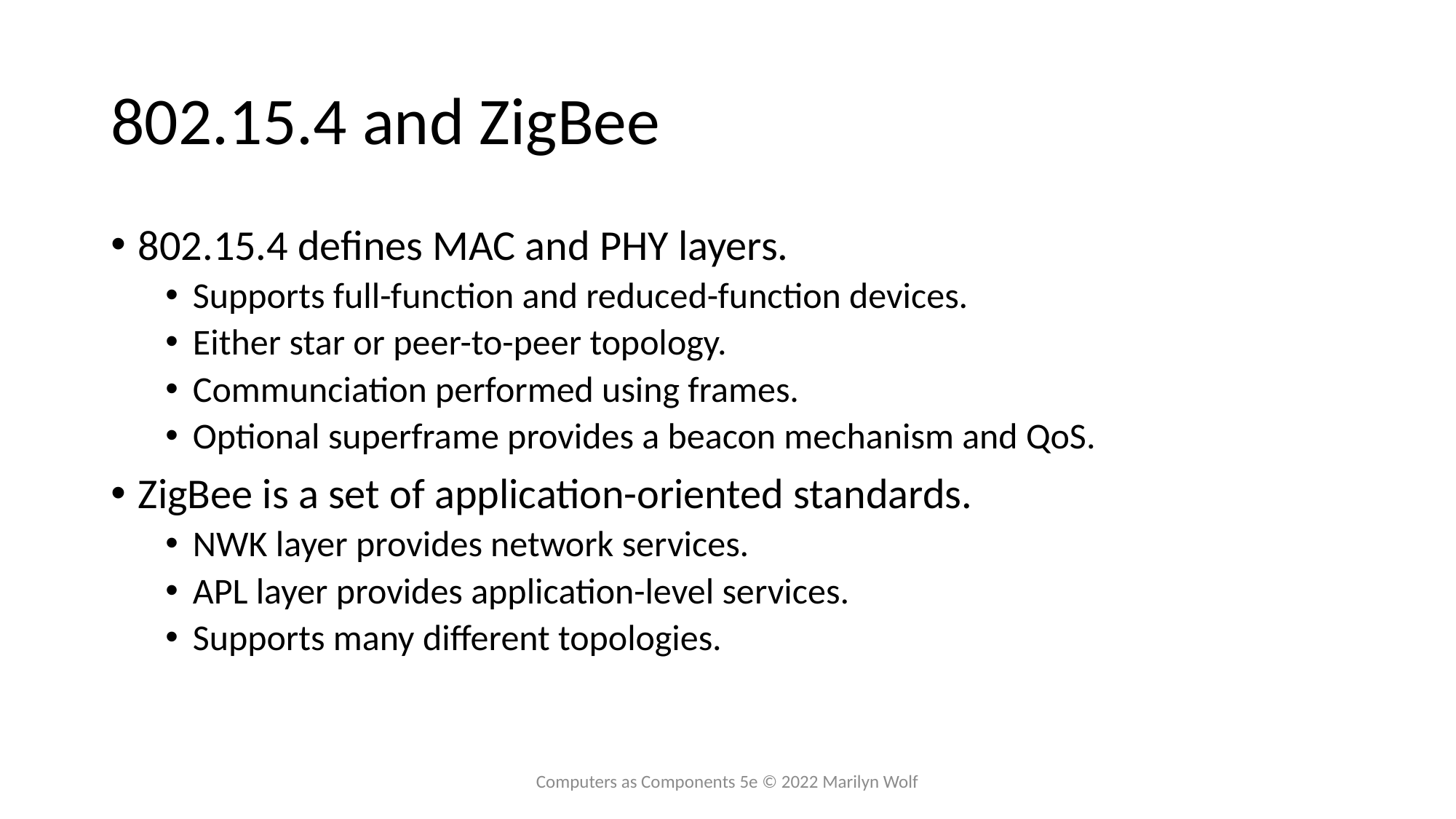

# 802.15.4 and ZigBee
802.15.4 defines MAC and PHY layers.
Supports full-function and reduced-function devices.
Either star or peer-to-peer topology.
Communciation performed using frames.
Optional superframe provides a beacon mechanism and QoS.
ZigBee is a set of application-oriented standards.
NWK layer provides network services.
APL layer provides application-level services.
Supports many different topologies.
Computers as Components 5e © 2022 Marilyn Wolf